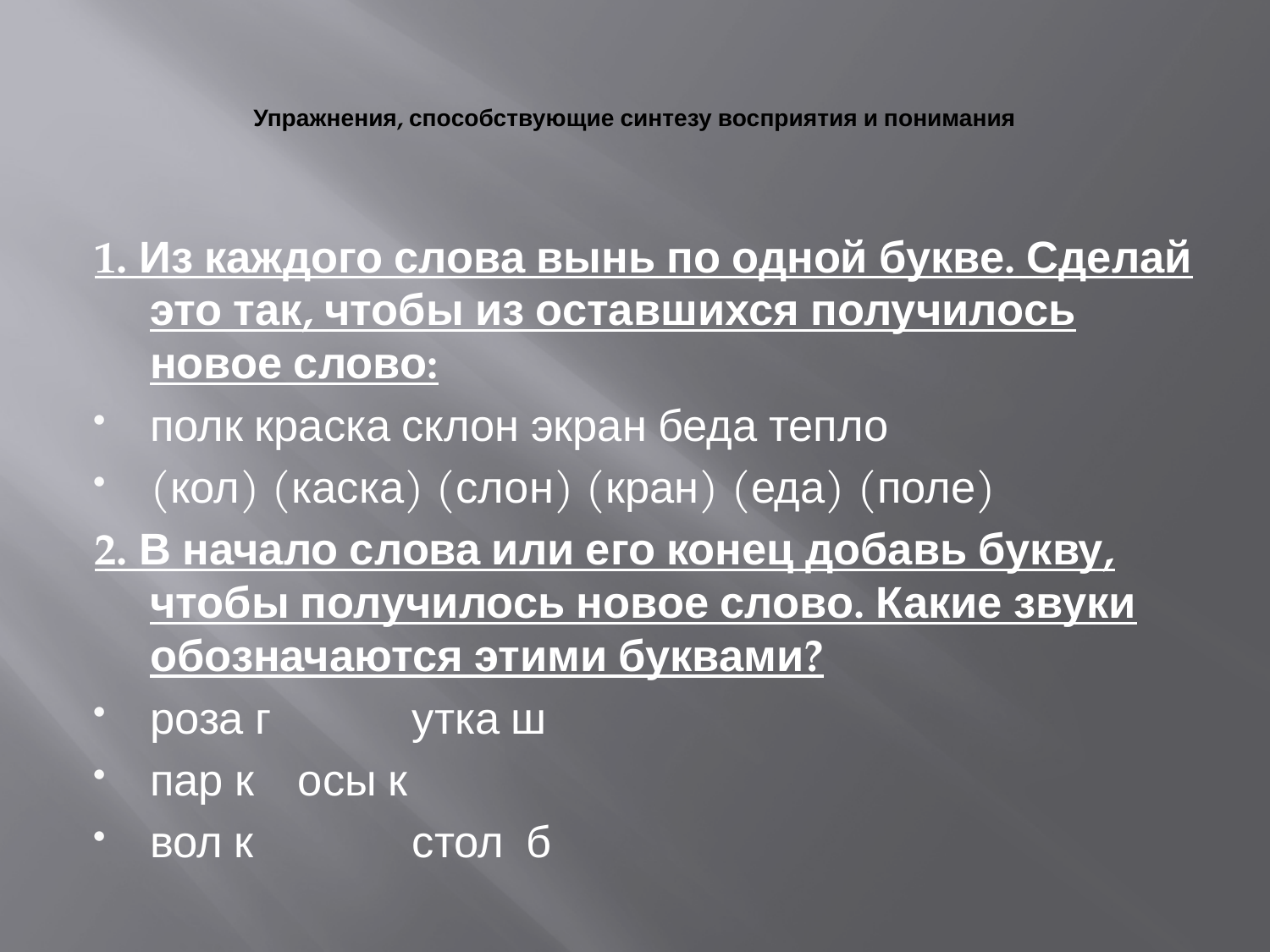

# Упражнения, способствующие синтезу восприятия и понимания
1. Из каждого слова вынь по одной букве. Сделай это так, чтобы из оставшихся получилось новое слово:
полк краска склон экран беда тепло
(кол) (каска) (слон) (кран) (еда) (поле)
2. В начало слова или его конец добавь букву, чтобы получилось новое слово. Какие звуки обозначаются этими буквами?
роза г 		   утка ш
пар к		   осы к
вол к 		   стол  б